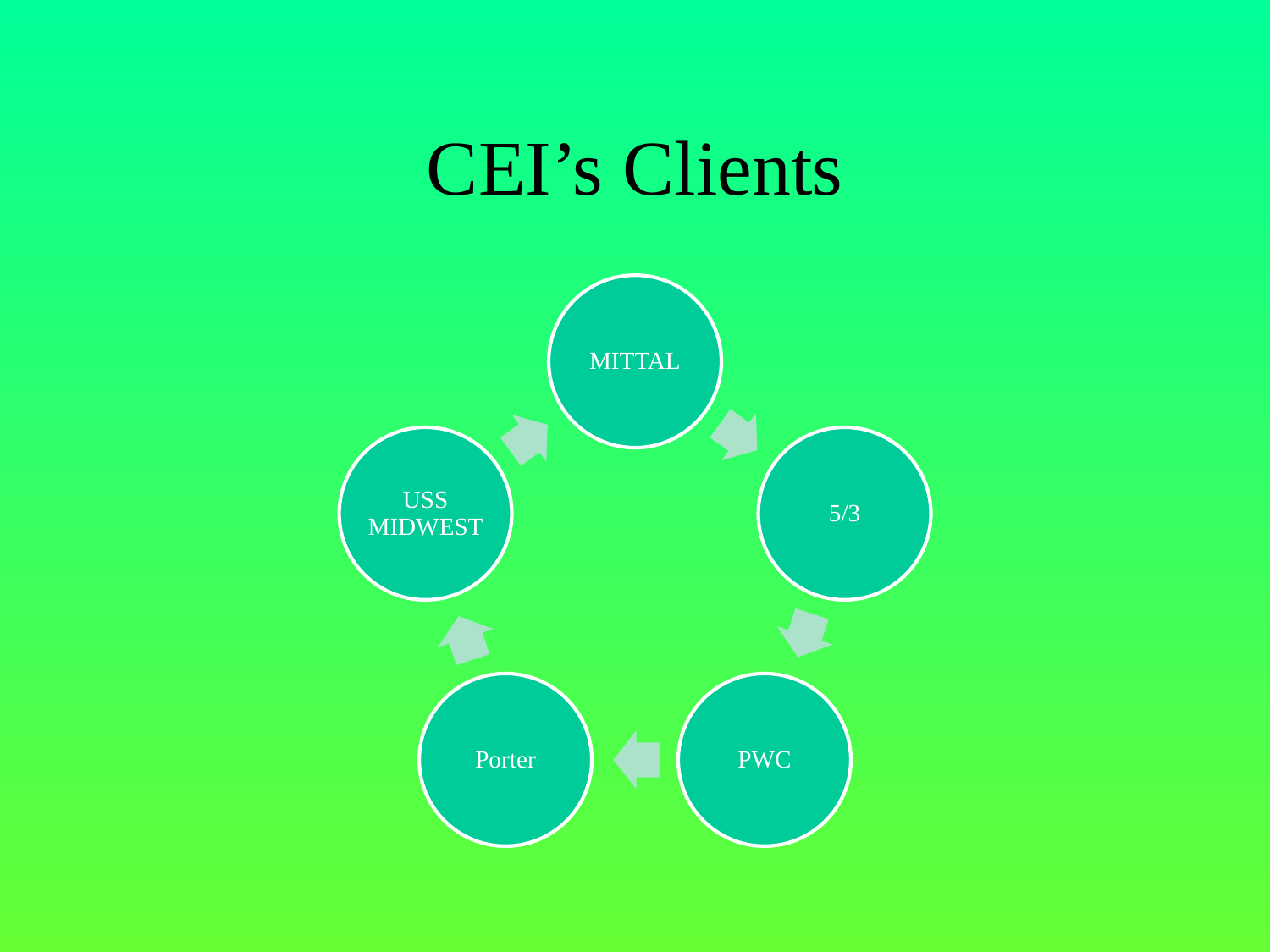

# CEI’s Clients
MITTAL

5/3

PWC

Porter

USS MIDWEST